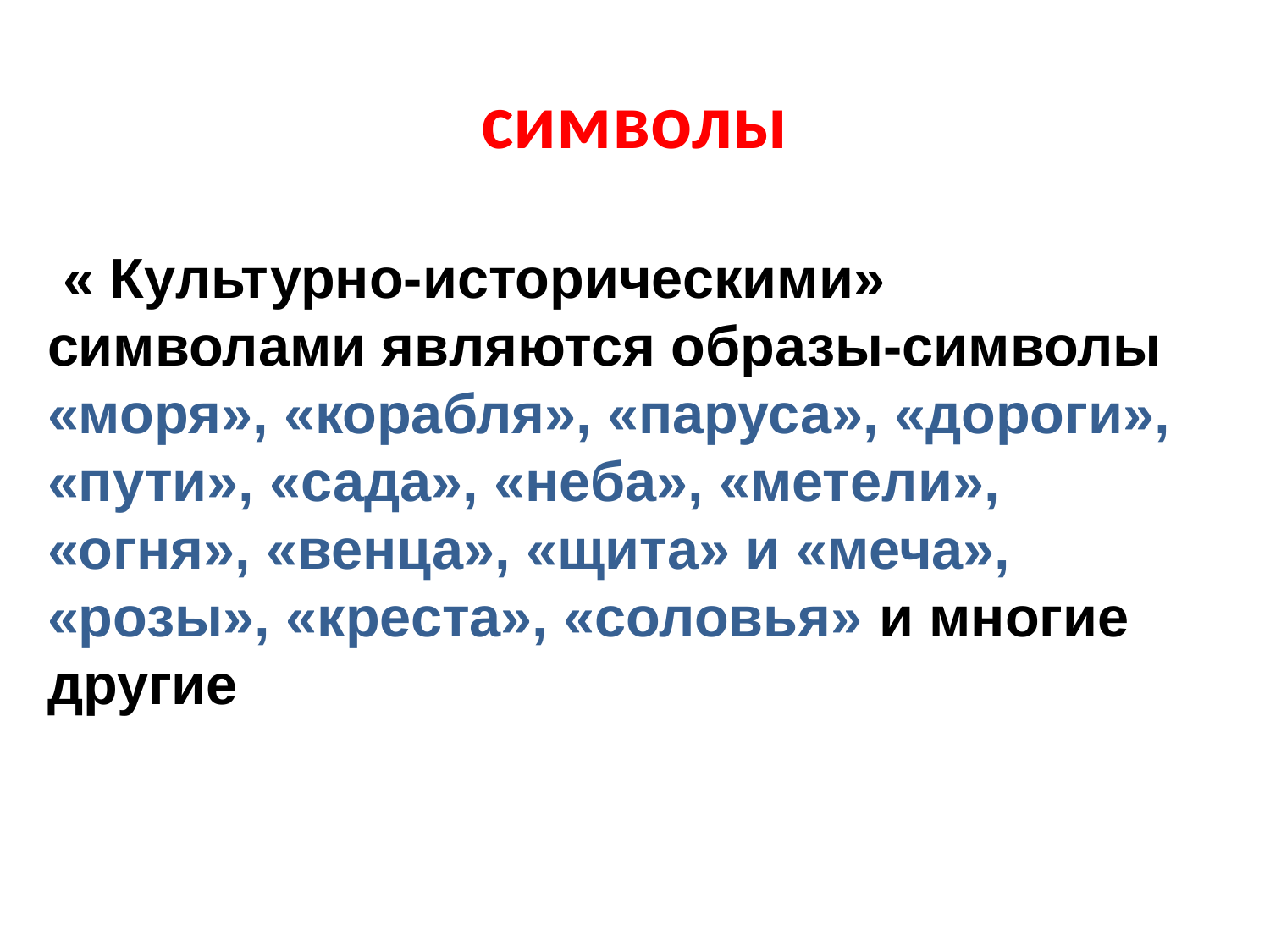

# символы
 « Культурно-историческими»  символами являются образы-символы «моря», «корабля», «паруса», «дороги», «пути», «сада», «неба», «метели», «огня», «венца», «щита» и «меча», «розы», «креста», «соловья» и многие другие